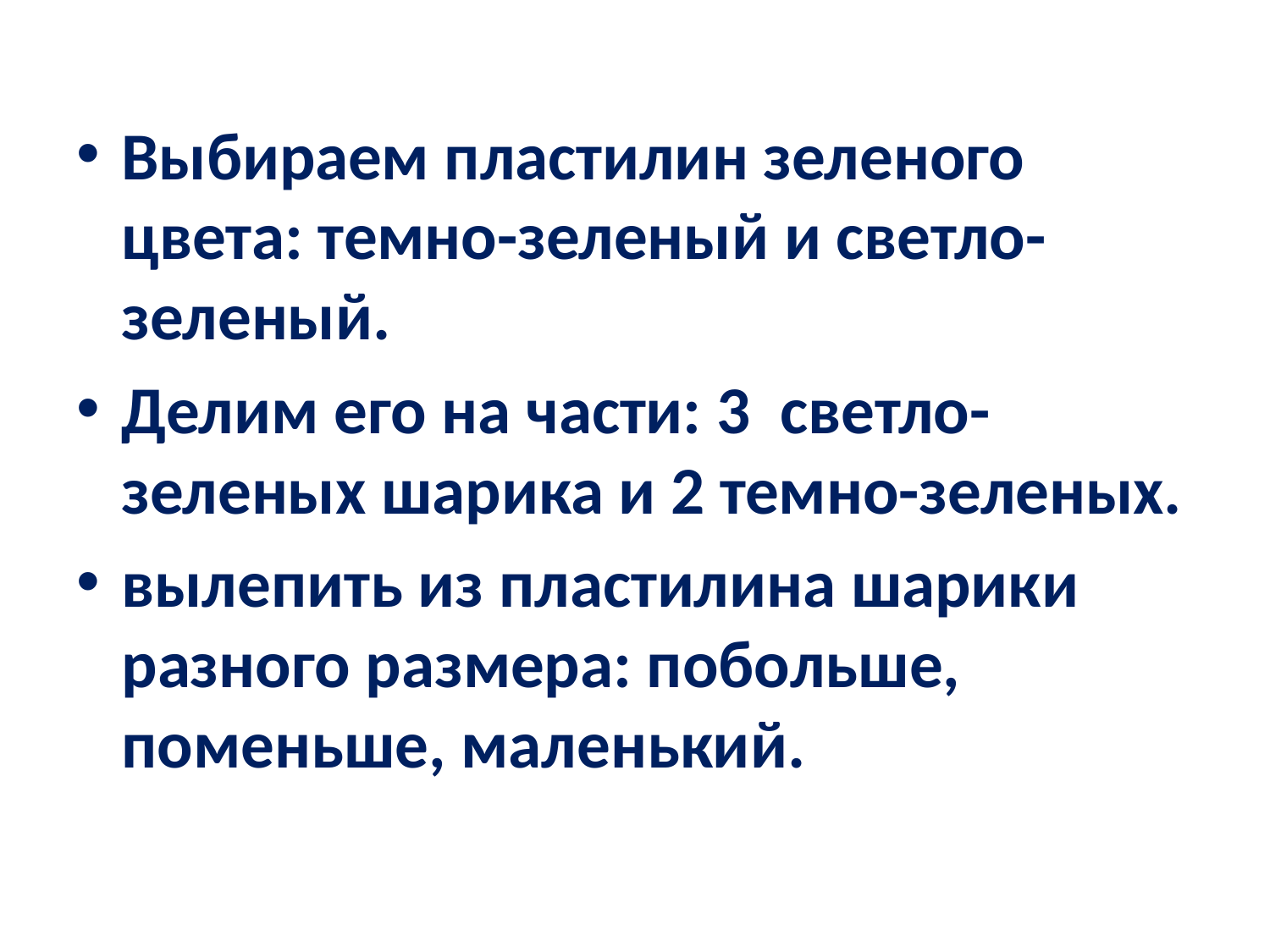

#
Выбираем пластилин зеленого цвета: темно-зеленый и светло-зеленый.
Делим его на части: 3  светло-зеленых шарика и 2 темно-зеленых.
вылепить из пластилина шарики разного размера: побольше, поменьше, маленький.